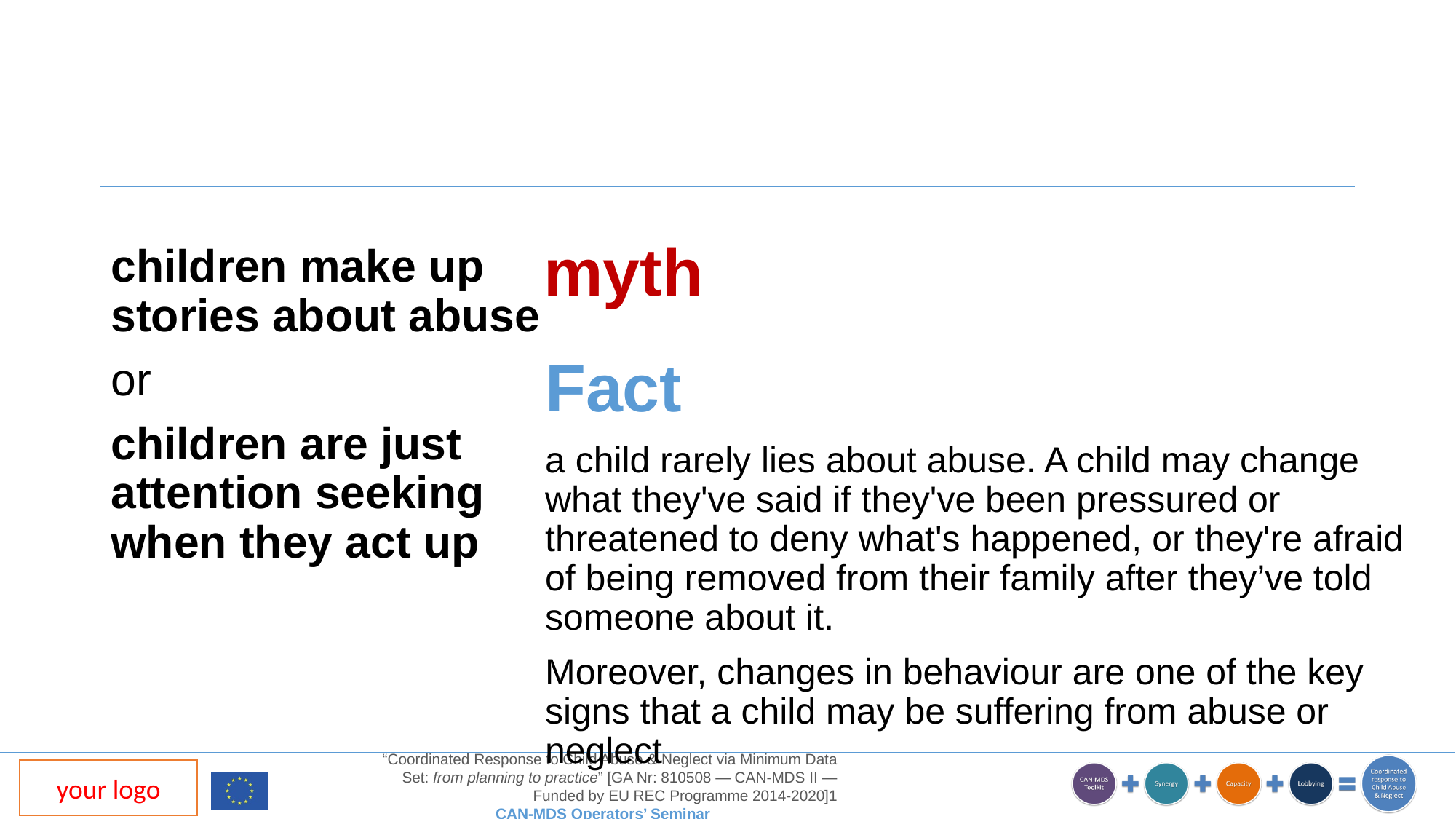

myth
children make up stories about abuse
or
children are just attention seeking when they act up

Fact
a child rarely lies about abuse. A child may change what they've said if they've been pressured or threatened to deny what's happened, or they're afraid of being removed from their family after they’ve told someone about it.
Moreover, changes in behaviour are one of the key signs that a child may be suffering from abuse or neglect